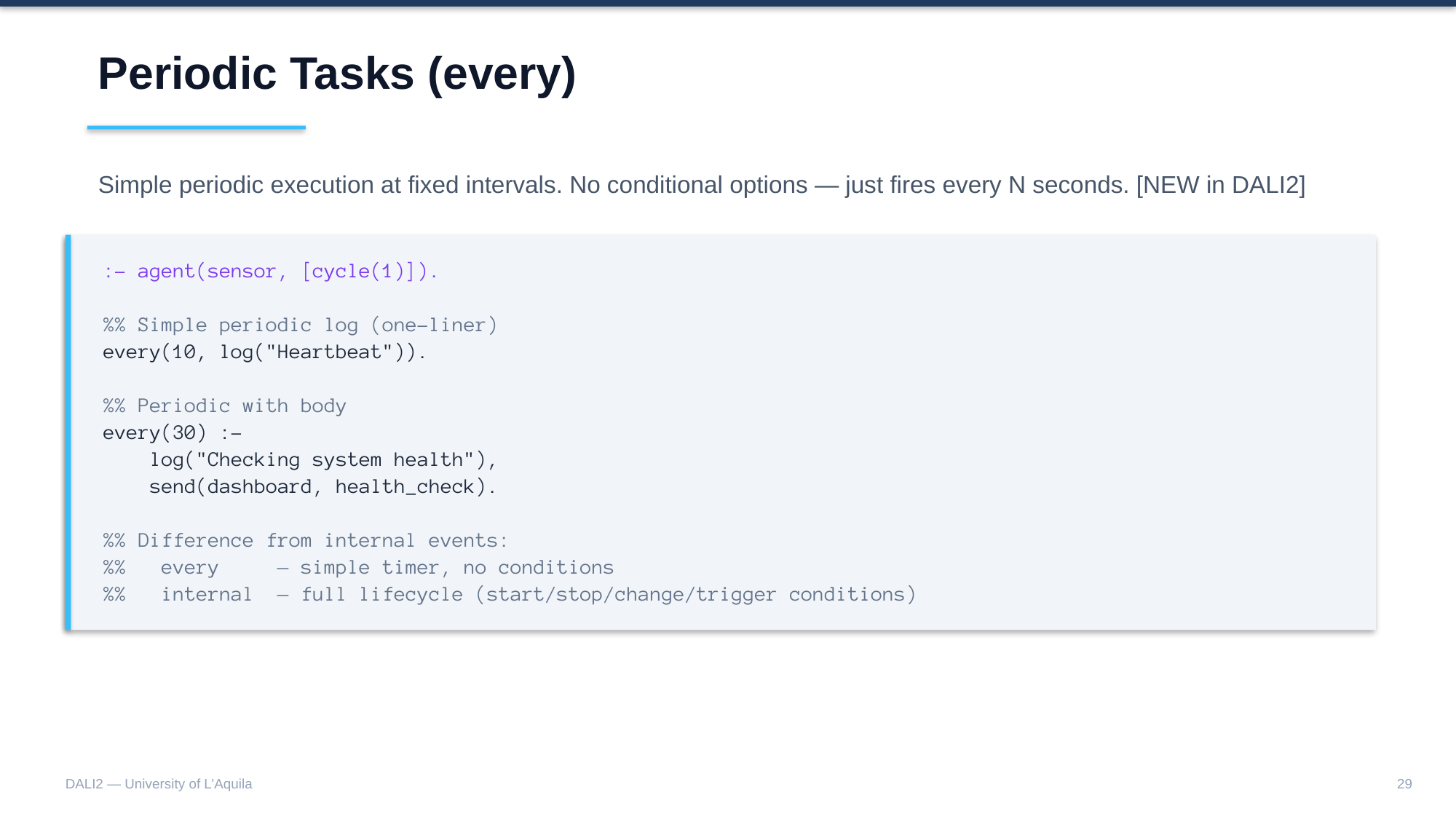

Periodic Tasks (every)

Simple periodic execution at fixed intervals. No conditional options — just fires every N seconds. [NEW in DALI2]

:- agent(sensor, [cycle(1)]).

%% Simple periodic log (one-liner)
every(10, log("Heartbeat")).

%% Periodic with body
every(30) :-
    log("Checking system health"),
    send(dashboard, health_check).

%% Difference from internal events:
%%   every     — simple timer, no conditions
%%   internal  — full lifecycle (start/stop/change/trigger conditions)
DALI2 — University of L’Aquila
29